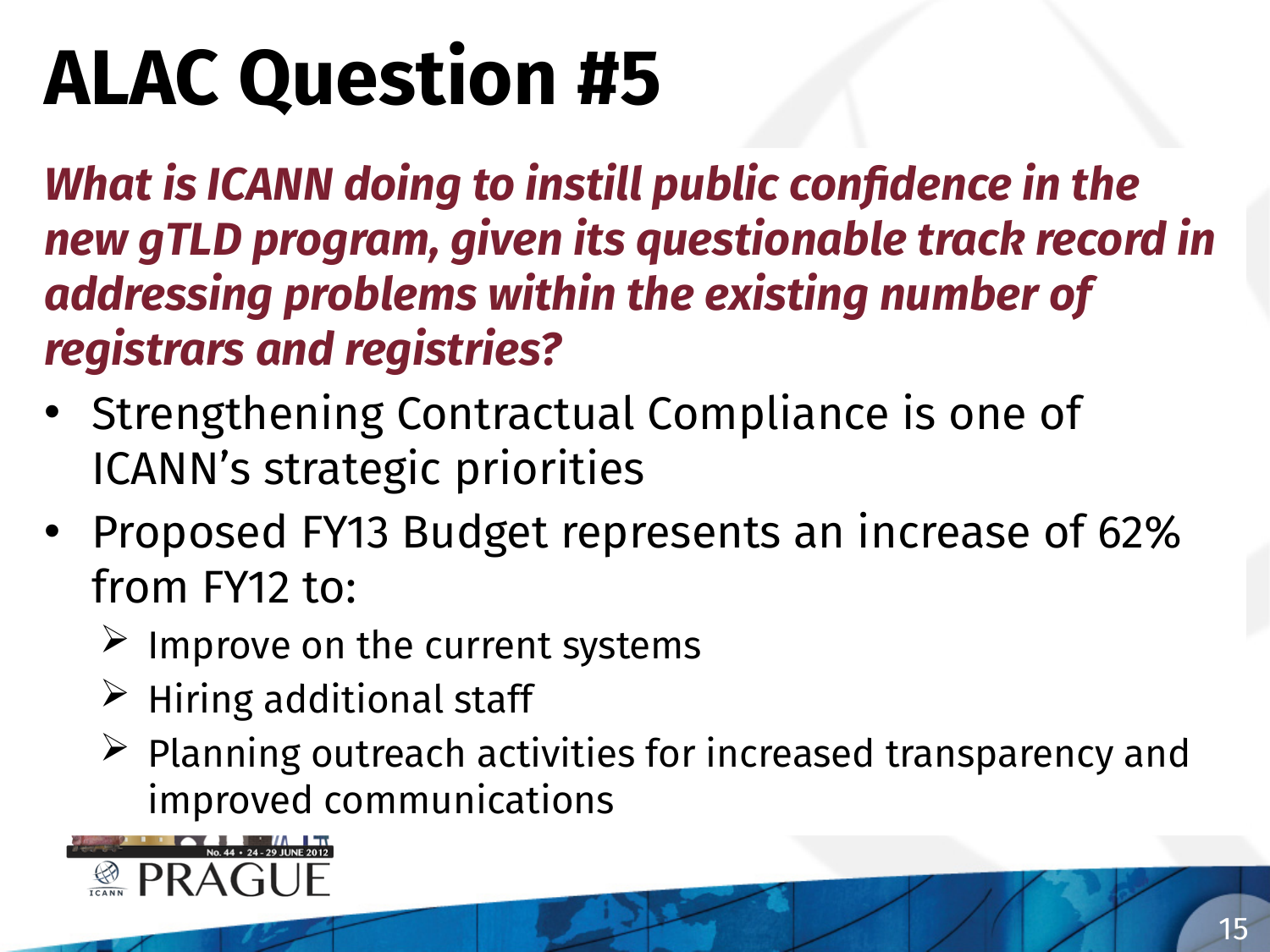

# ALAC Question #5
What is ICANN doing to instill public confidence in the new gTLD program, given its questionable track record in addressing problems within the existing number of registrars and registries?
Strengthening Contractual Compliance is one of ICANN’s strategic priorities
Proposed FY13 Budget represents an increase of 62% from FY12 to:
Improve on the current systems
Hiring additional staff
Planning outreach activities for increased transparency and improved communications
15